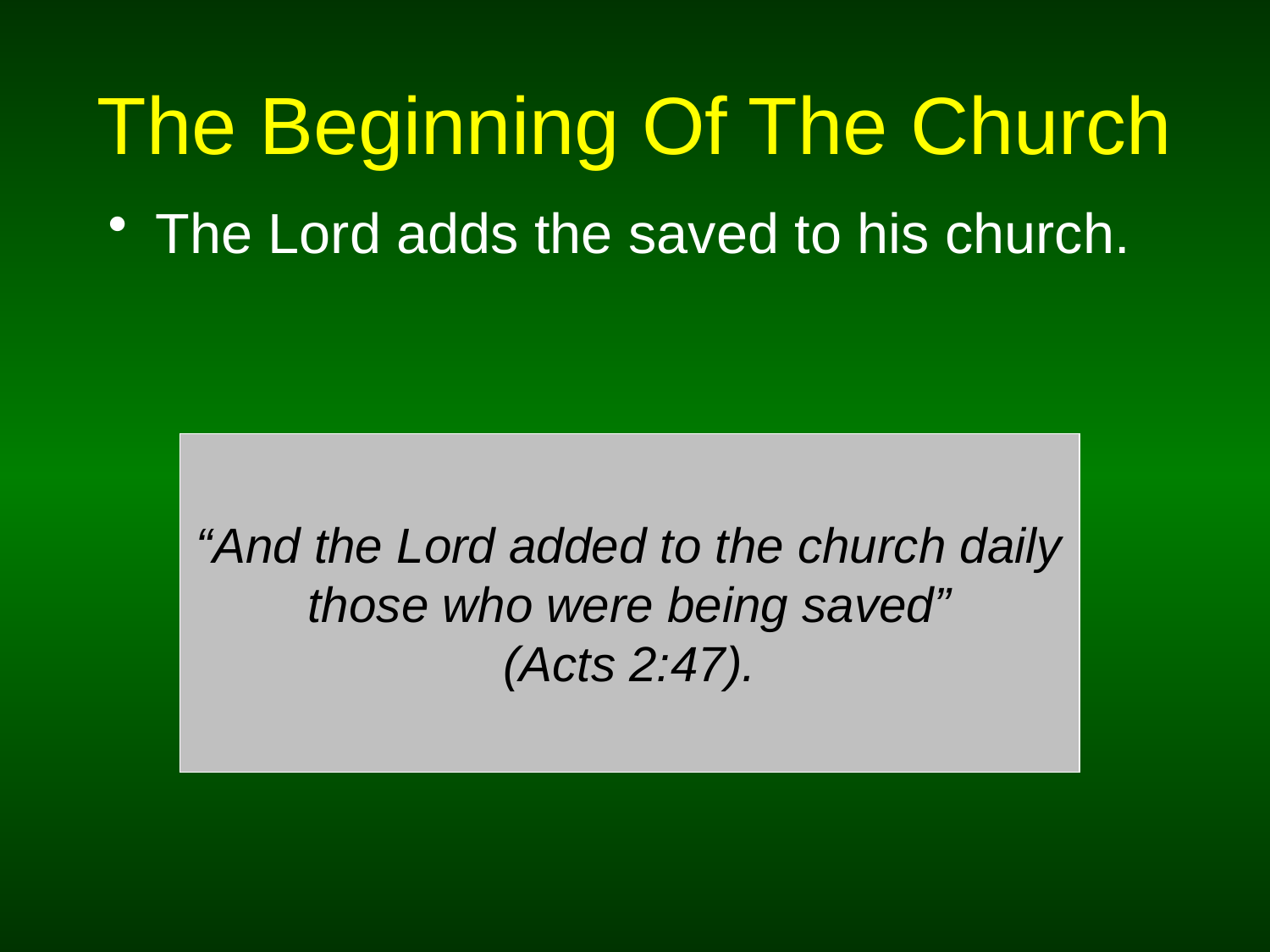

# The Beginning Of The Church
The Lord adds the saved to his church.

“And the Lord added to the church daily those who were being saved”
(Acts 2:47).